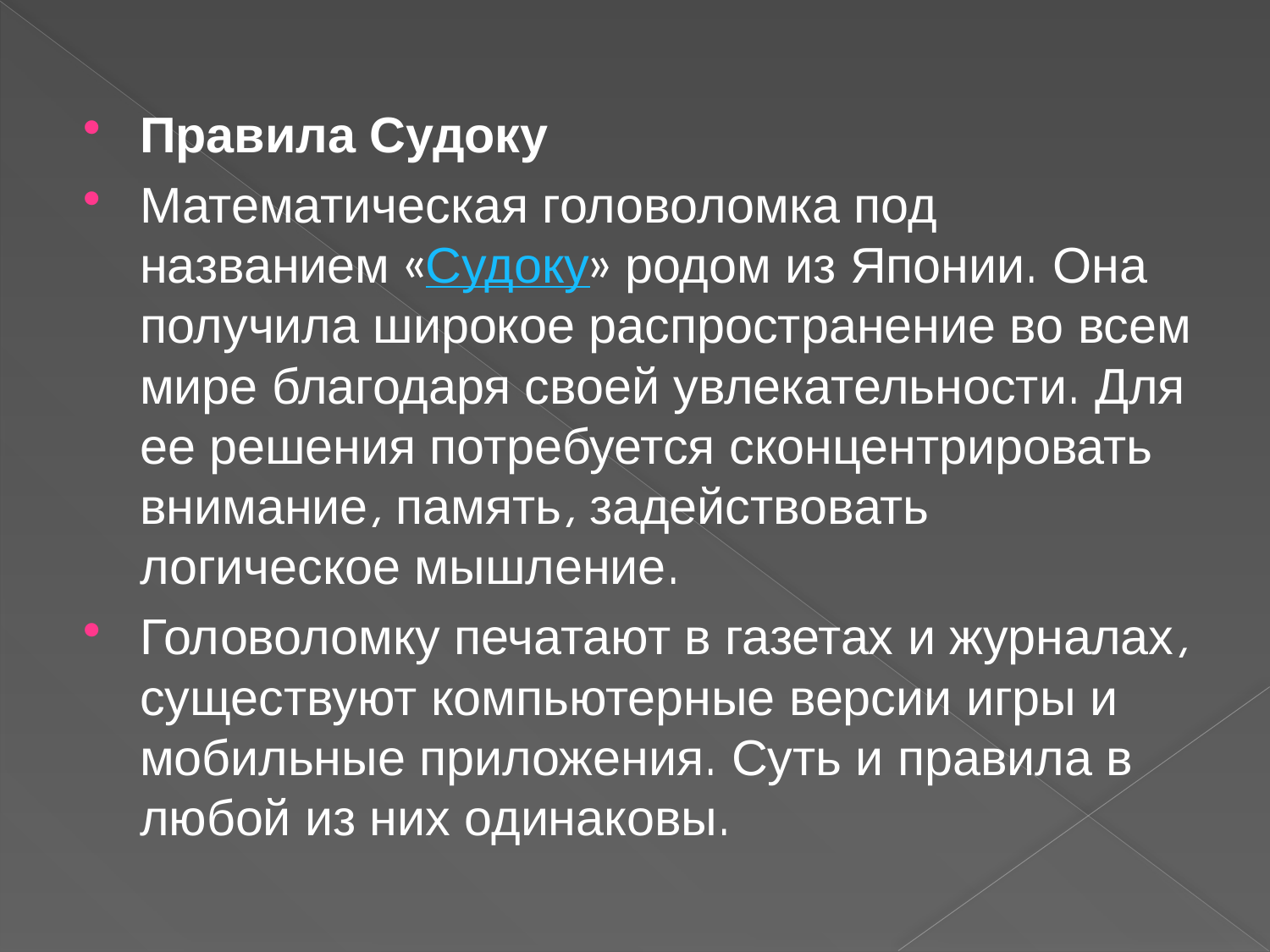

Правила Судоку
Математическая головоломка под названием «Судоку» родом из Японии. Она получила широкое распространение во всем мире благодаря своей увлекательности. Для ее решения потребуется сконцентрировать внимание, память, задействовать логическое мышление.
Головоломку печатают в газетах и журналах, существуют компьютерные версии игры и мобильные приложения. Суть и правила в любой из них одинаковы.